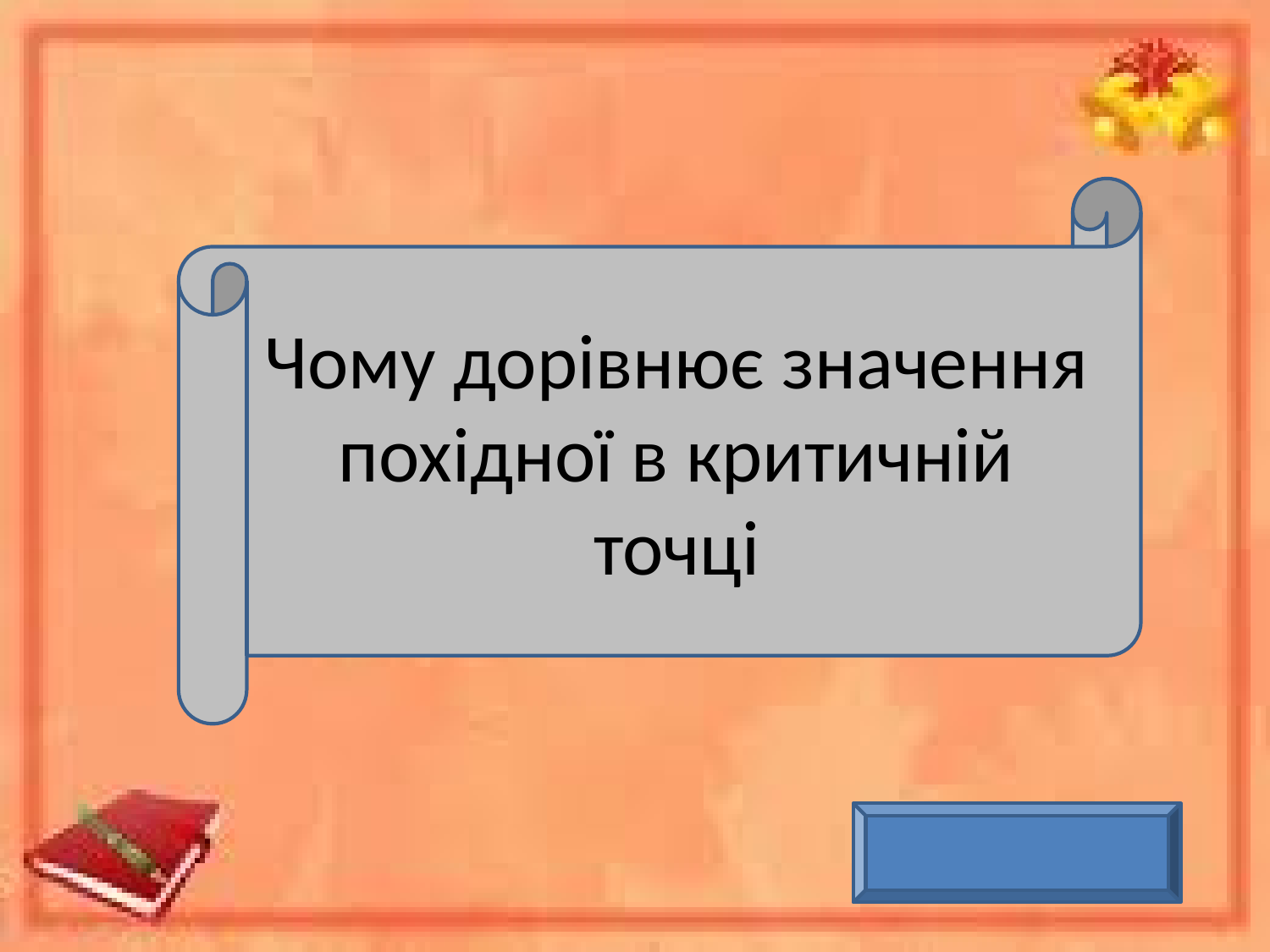

Чому дорівнює значення похідної в критичній точці